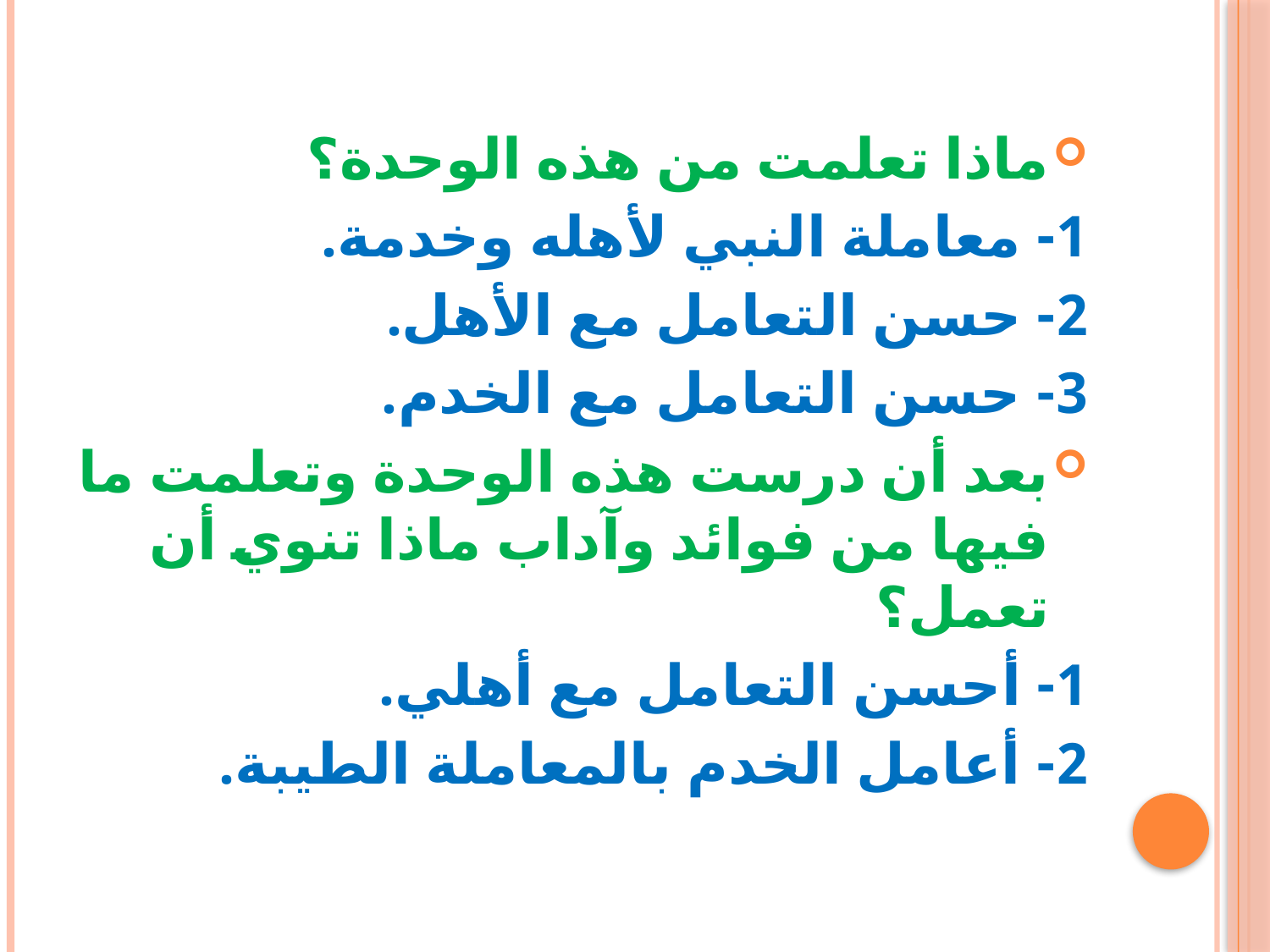

ماذا تعلمت من هذه الوحدة؟
1- معاملة النبي لأهله وخدمة.
2- حسن التعامل مع الأهل.
3- حسن التعامل مع الخدم.
بعد أن درست هذه الوحدة وتعلمت ما فيها من فوائد وآداب ماذا تنوي أن تعمل؟
1- أحسن التعامل مع أهلي.
2- أعامل الخدم بالمعاملة الطيبة.